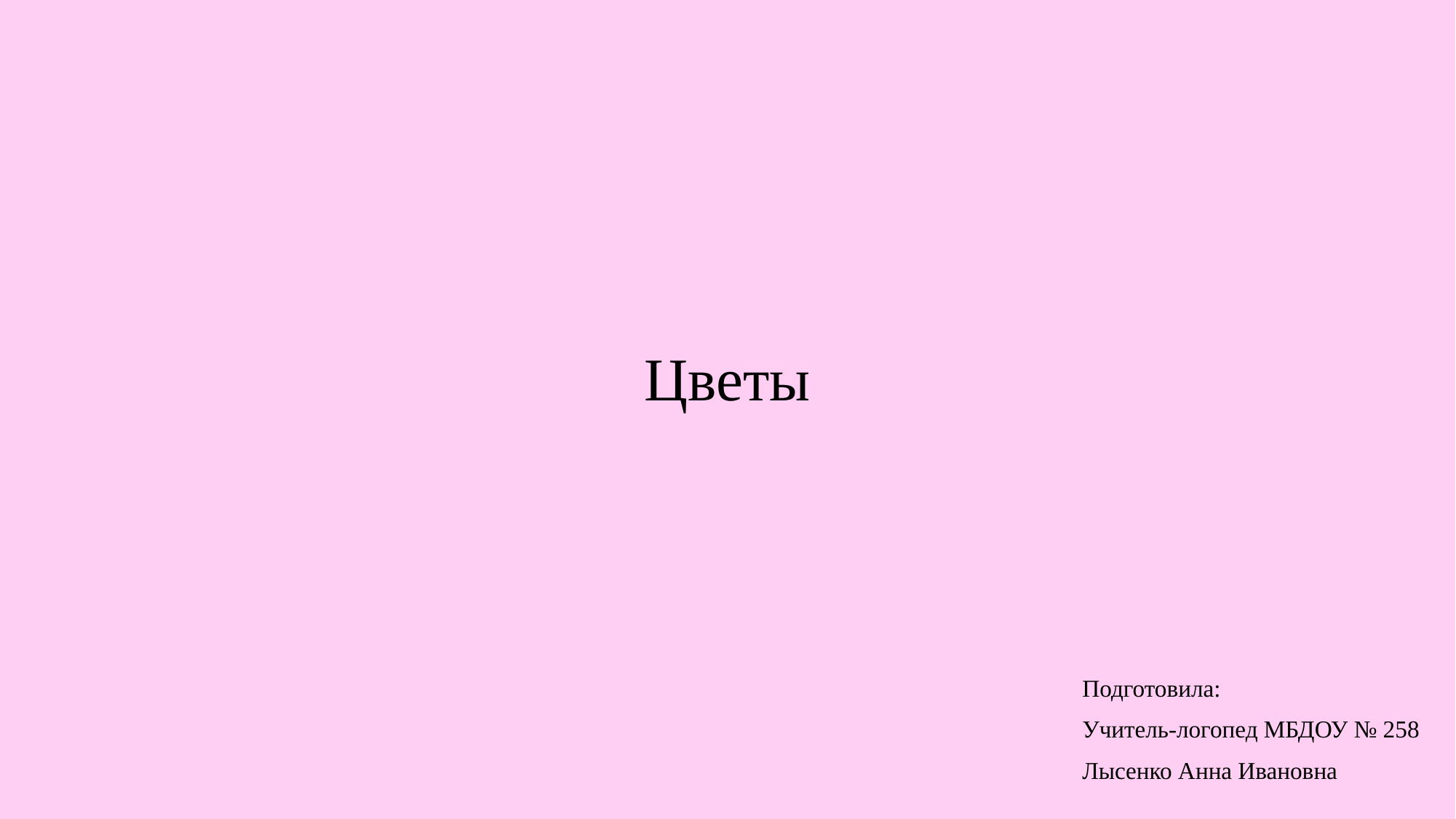

# Цветы
Подготовила:
Учитель-логопед МБДОУ № 258
Лысенко Анна Ивановна